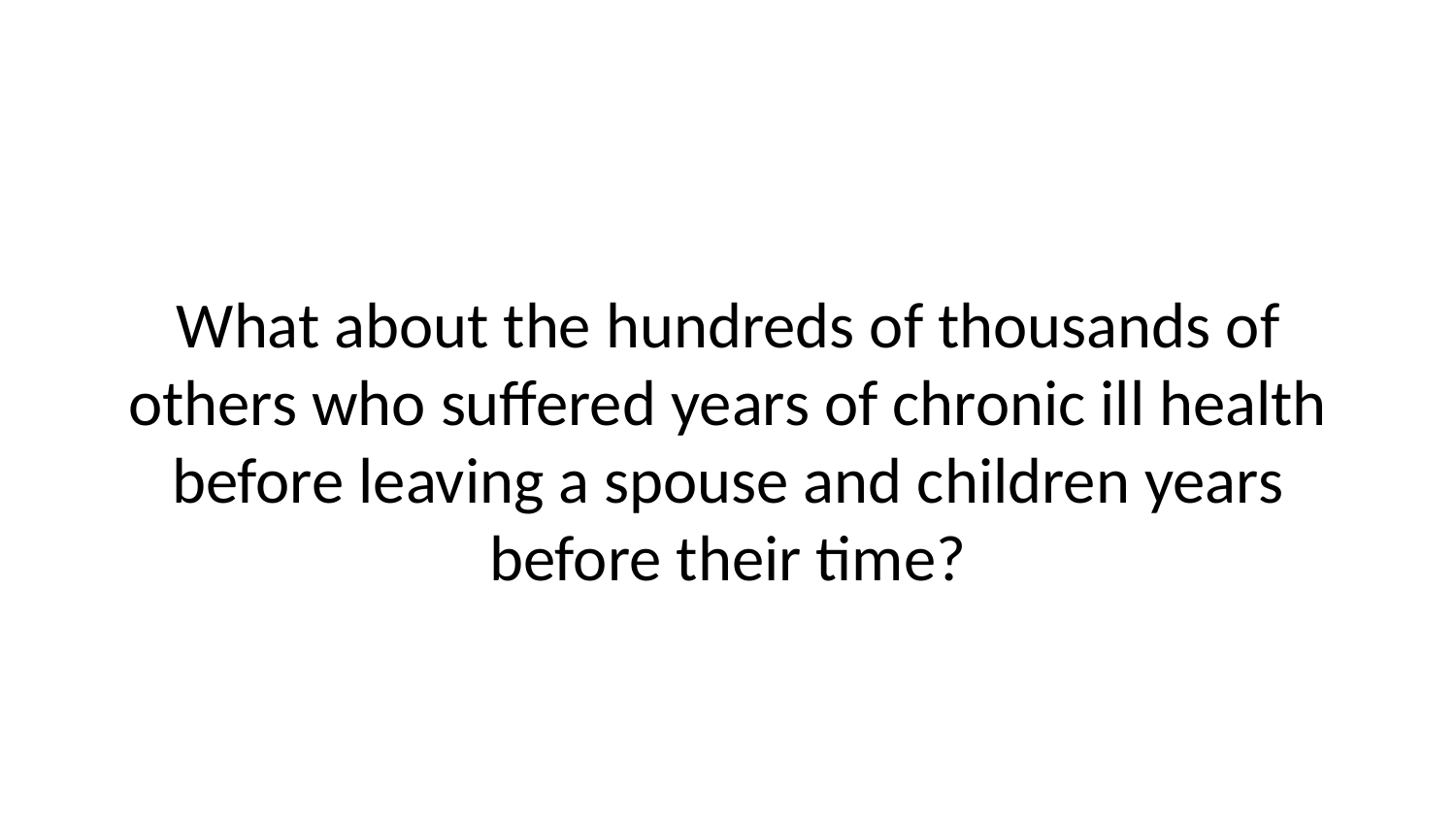

What about the hundreds of thousands of others who suffered years of chronic ill health before leaving a spouse and children years before their time?